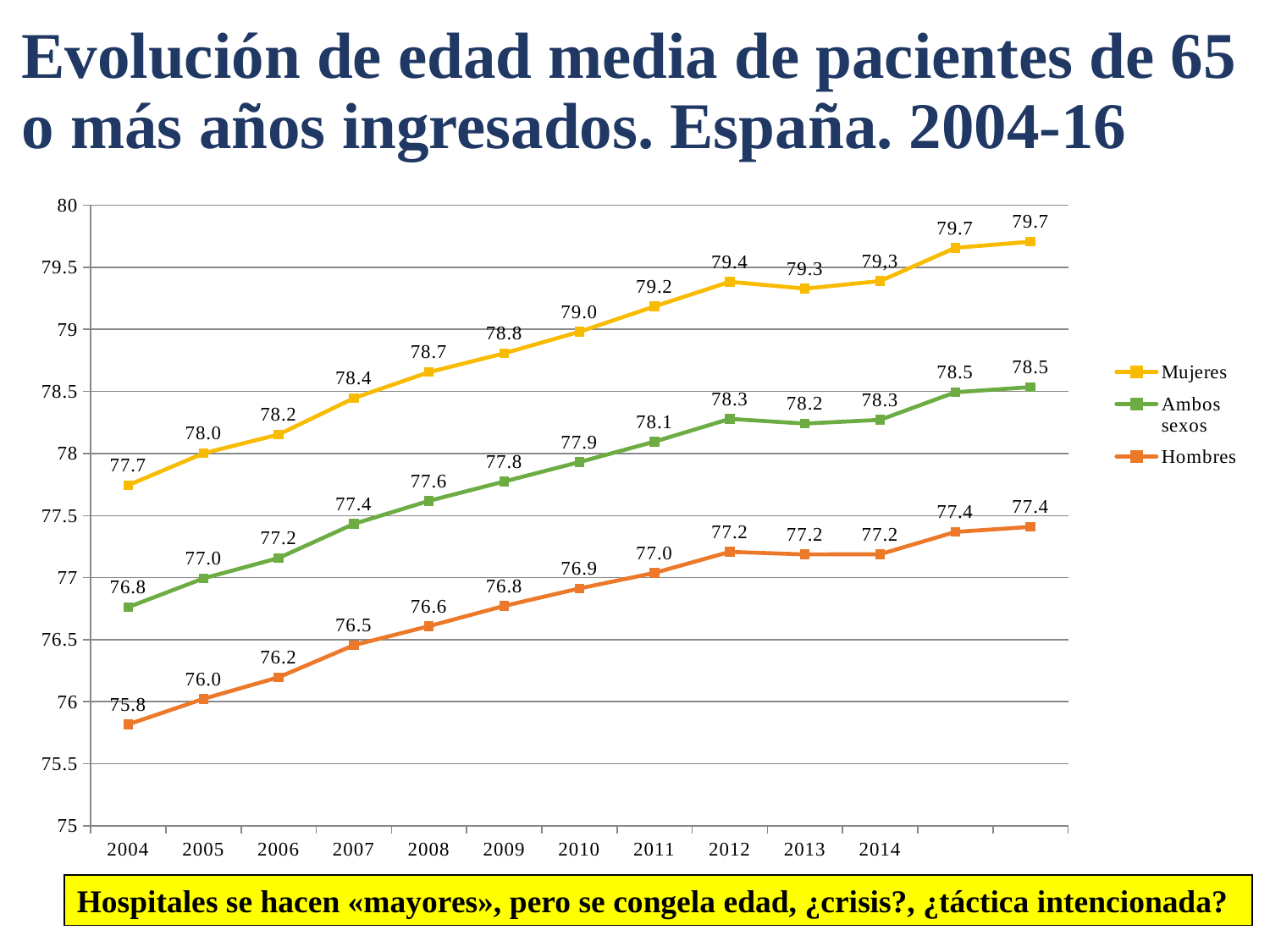

# Evolución de edad media de pacientes de 65 o más años ingresados. España. 2004-16

### Chart

| Category | Mujeres | Ambos sexos | Hombres |
|---|---|---|---|
| 2004 | 77.74456902676673 | 76.76196503292849 | 75.8183277046431 |
| 2005 | 78.00167287983551 | 76.99408805886452 | 76.0235427106061 |
| 2006 | 78.15315495022942 | 77.15804473976593 | 76.19732897931843 |
| 2007 | 78.44586483953142 | 77.43307112627896 | 76.4557401526668 |
| 2008 | 78.6557049598312 | 77.61874424000607 | 76.60928481484612 |
| 2009 | 78.80712895598596 | 77.77439881636718 | 76.7719755888732 |
| 2010 | 78.98062801963584 | 77.93130360110304 | 76.91306319911625 |
| 2011 | 79.18509865531635 | 78.09588993570682 | 77.03882160158852 |
| 2012 | 79.38302264861254 | 78.27902408441533 | 77.20774580637821 |
| 2013 | 79.32851528150465 | 78.24112977897744 | 77.18715655296445 |
| 2014 | 79.38923760347024 | 78.27130288557302 | 77.18898576745548 |
Hospitales se hacen «mayores», pero se congela edad, ¿crisis?, ¿táctica intencionada?